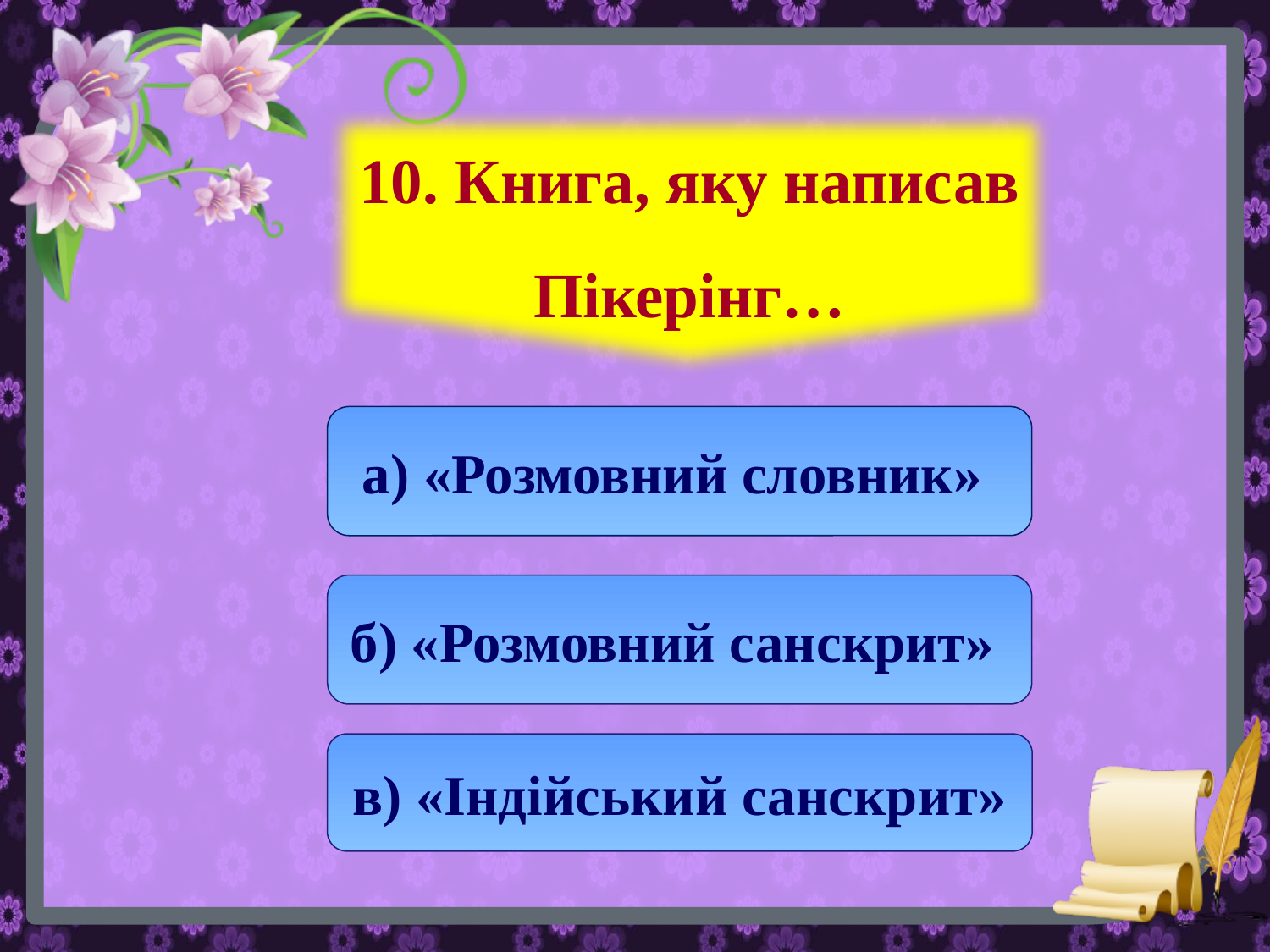

10. Книга, яку написав Пікерінг…

а) «Розмовний словник»
б) «Розмовний санскрит»
в) «Індійський санскрит»